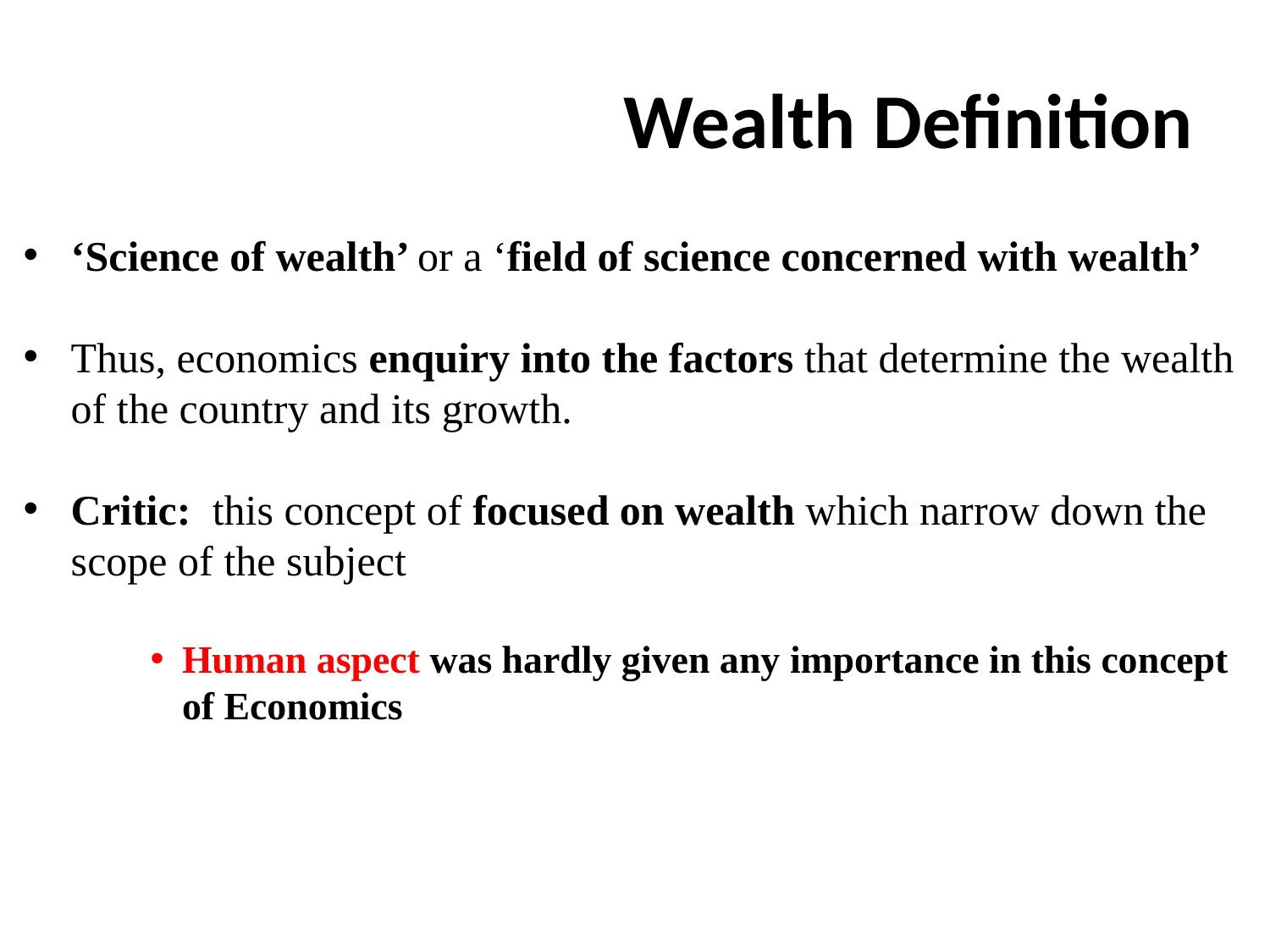

# Wealth Definition
‘Science of wealth’ or a ‘field of science concerned with wealth’

Thus, economics enquiry into the factors that determine the wealth of the country and its growth.

Critic:  this concept of focused on wealth which narrow down the scope of the subject

Human aspect was hardly given any importance in this concept of Economics